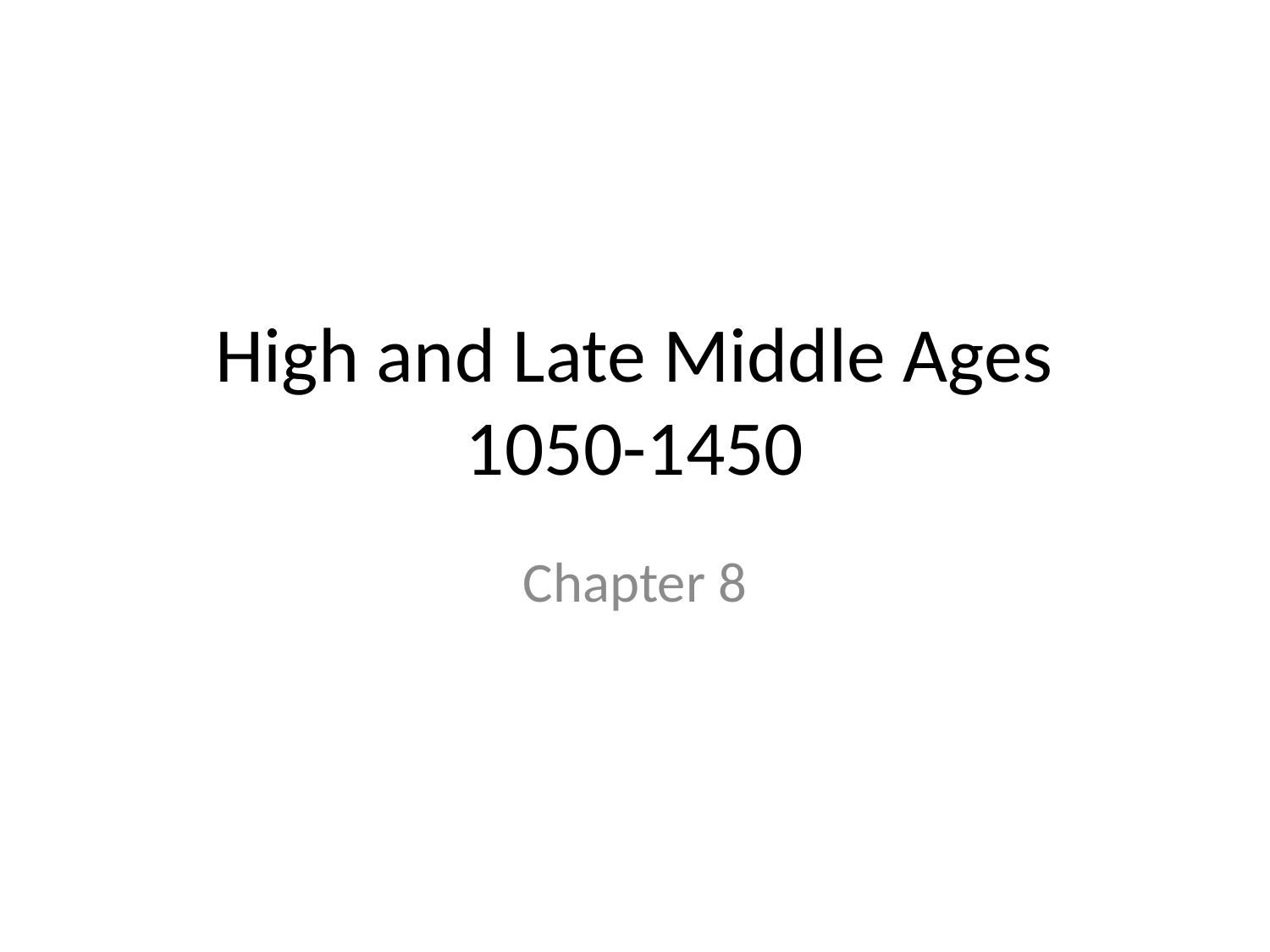

# High and Late Middle Ages 1050-1450
Chapter 8